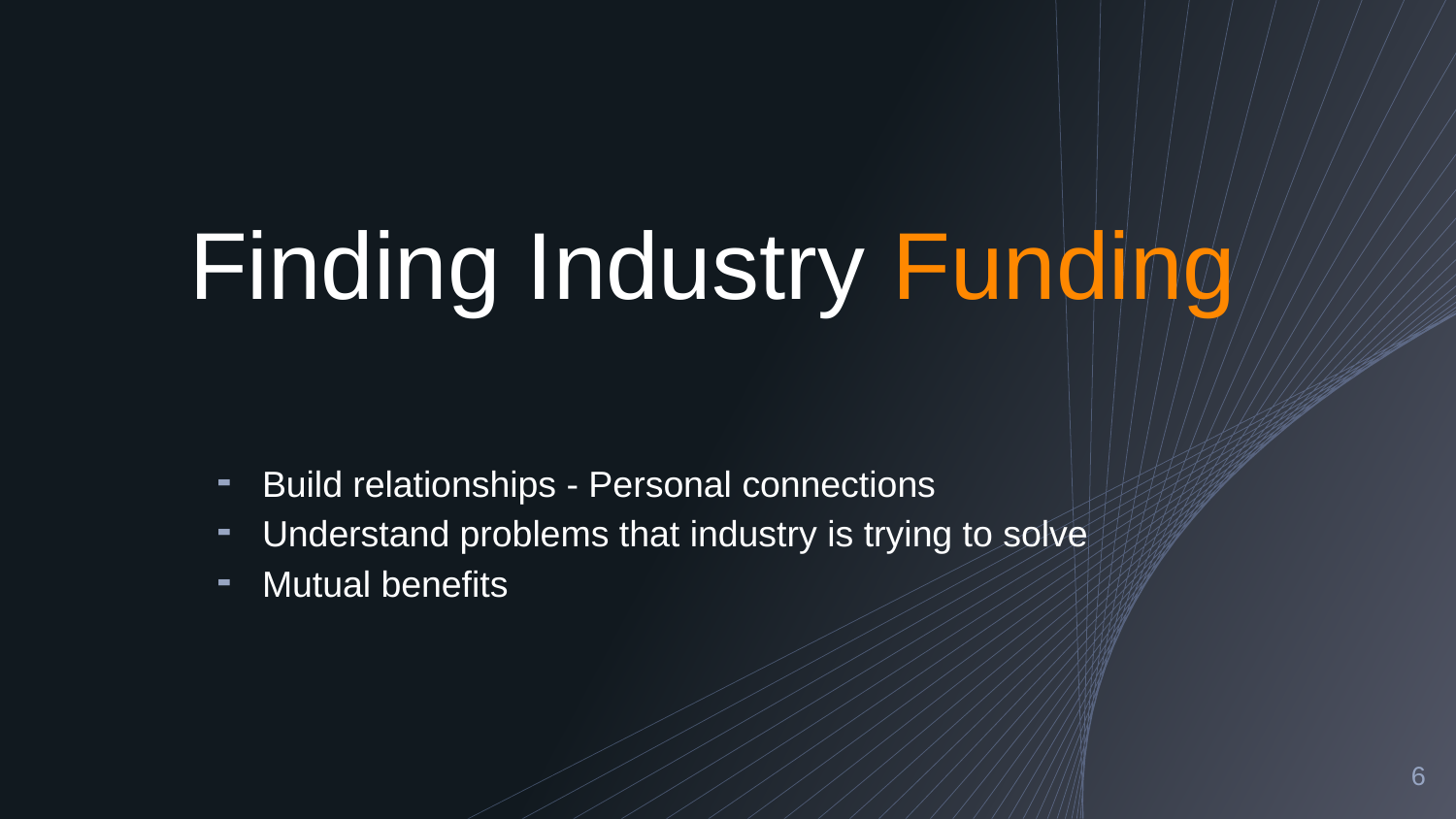

# Finding Industry Funding
Build relationships - Personal connections
Understand problems that industry is trying to solve
Mutual benefits

6